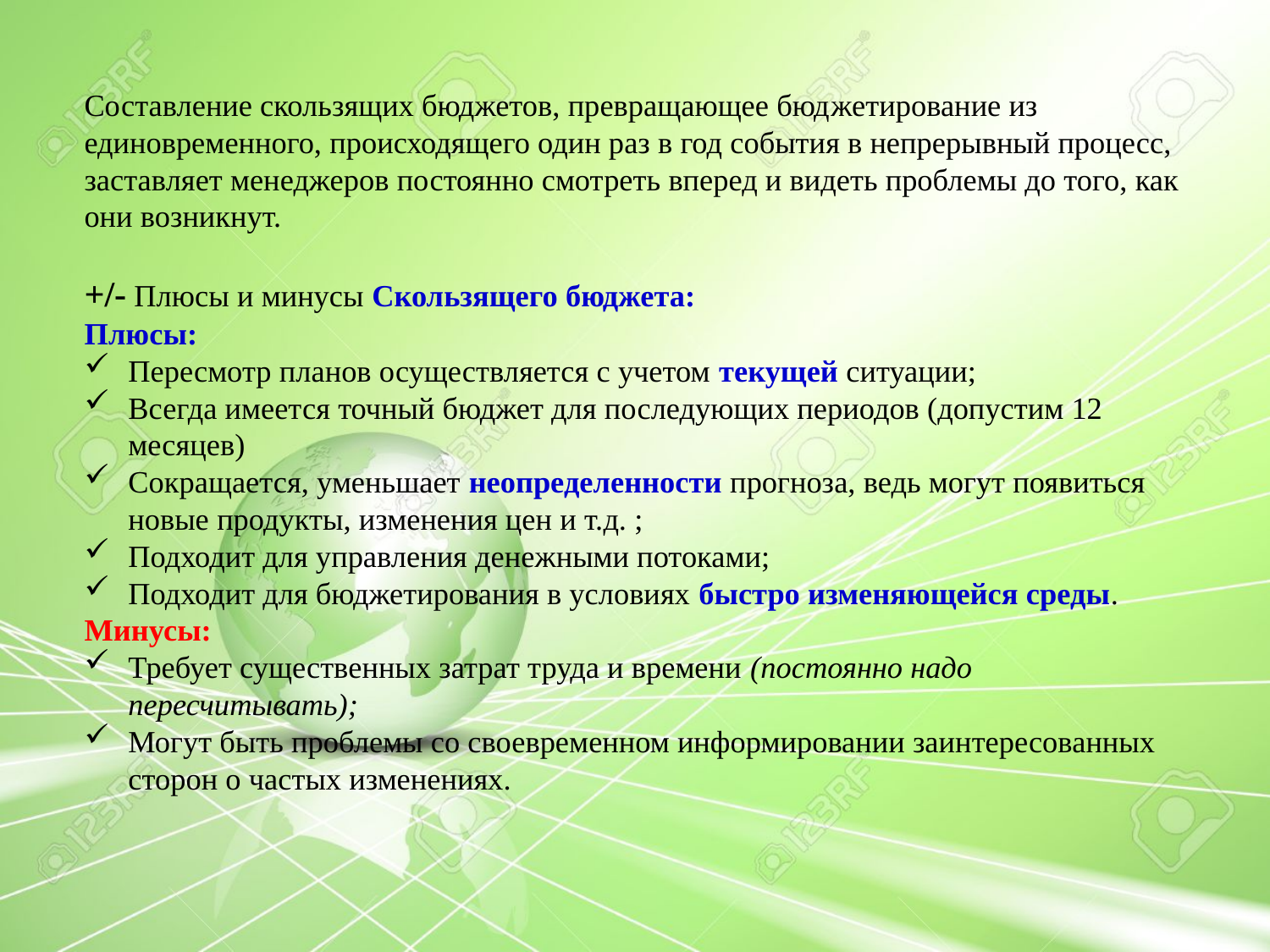

Составление скользящих бюджетов, превращающее бюд­жетирование из единовременного, происходящего один раз в год события в непрерывный процесс, заставляет менеджеров постоянно смотреть вперед и видеть проблемы до того, как они возникнут.

+/- Плюсы и минусы Скользящего бюджета:
Плюсы:
Пересмотр планов осуществляется с учетом текущей ситуации;
Всегда имеется точный бюджет для последующих периодов (допустим 12 месяцев)
Сокращается, уменьшает неопределенности прогноза, ведь могут появиться новые продукты, изменения цен и т.д. ;
Подходит для управления денежными потоками;
Подходит для бюджетирования в условиях быстро изменяющейся среды.
Минусы:
Требует существенных затрат труда и времени (постоянно надо пересчитывать);
Могут быть проблемы со своевременном информировании заинтересованных сторон о частых изменениях.